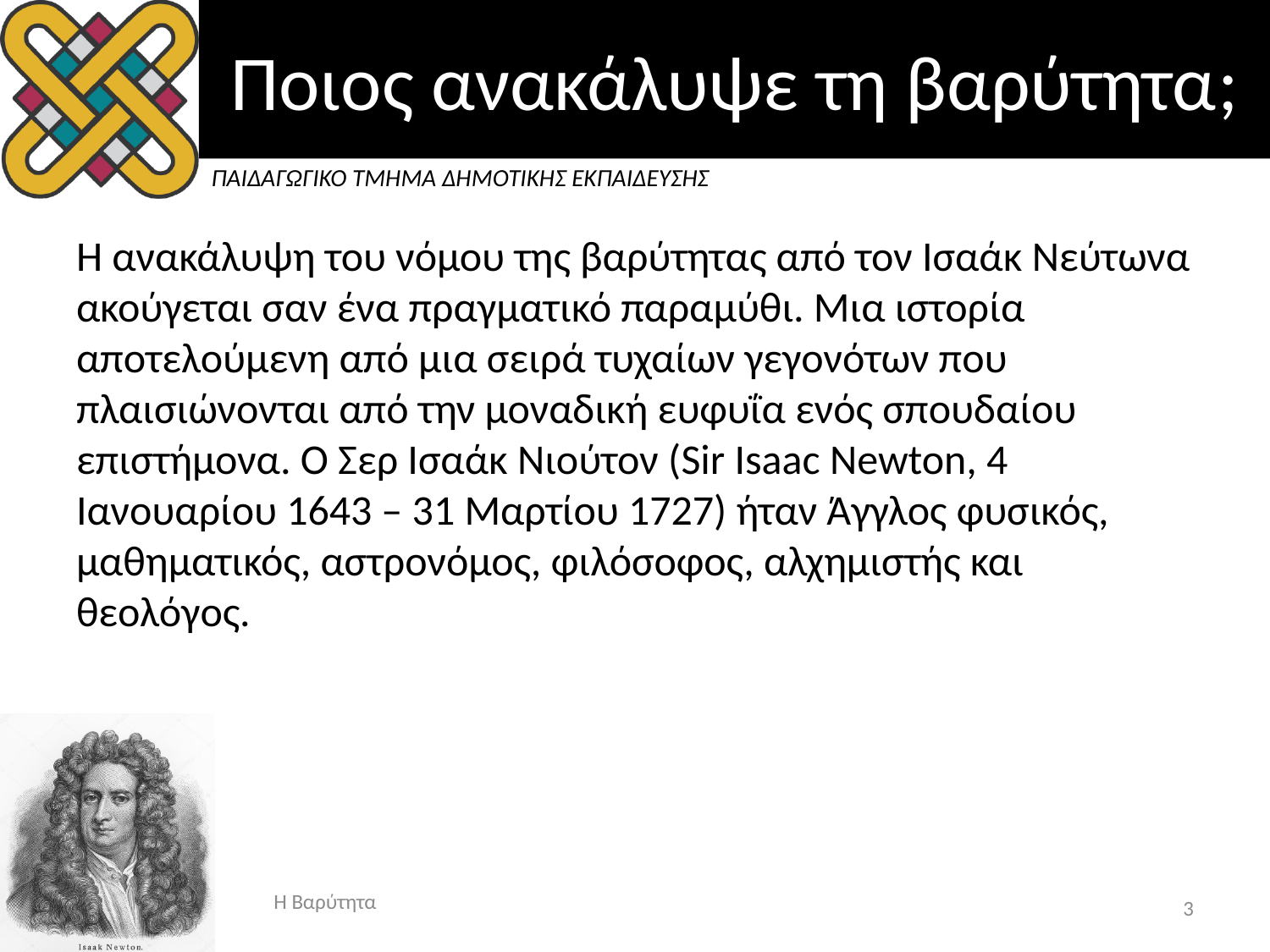

# Ποιος ανακάλυψε τη βαρύτητα;
Η ανακάλυψη του νόμου της βαρύτητας από τον Ισαάκ Νεύτωνα ακούγεται σαν ένα πραγματικό παραμύθι. Μια ιστορία αποτελούμενη από μια σειρά τυχαίων γεγονότων που πλαισιώνονται από την μοναδική ευφυΐα ενός σπουδαίου επιστήμονα. Ο Σερ Ισαάκ Νιούτον (Sir Isaac Newton, 4 Ιανουαρίου 1643 – 31 Μαρτίου 1727) ήταν Άγγλος φυσικός, μαθηματικός, αστρονόμος, φιλόσοφος, αλχημιστής και θεολόγος.
Η Βαρύτητα
3